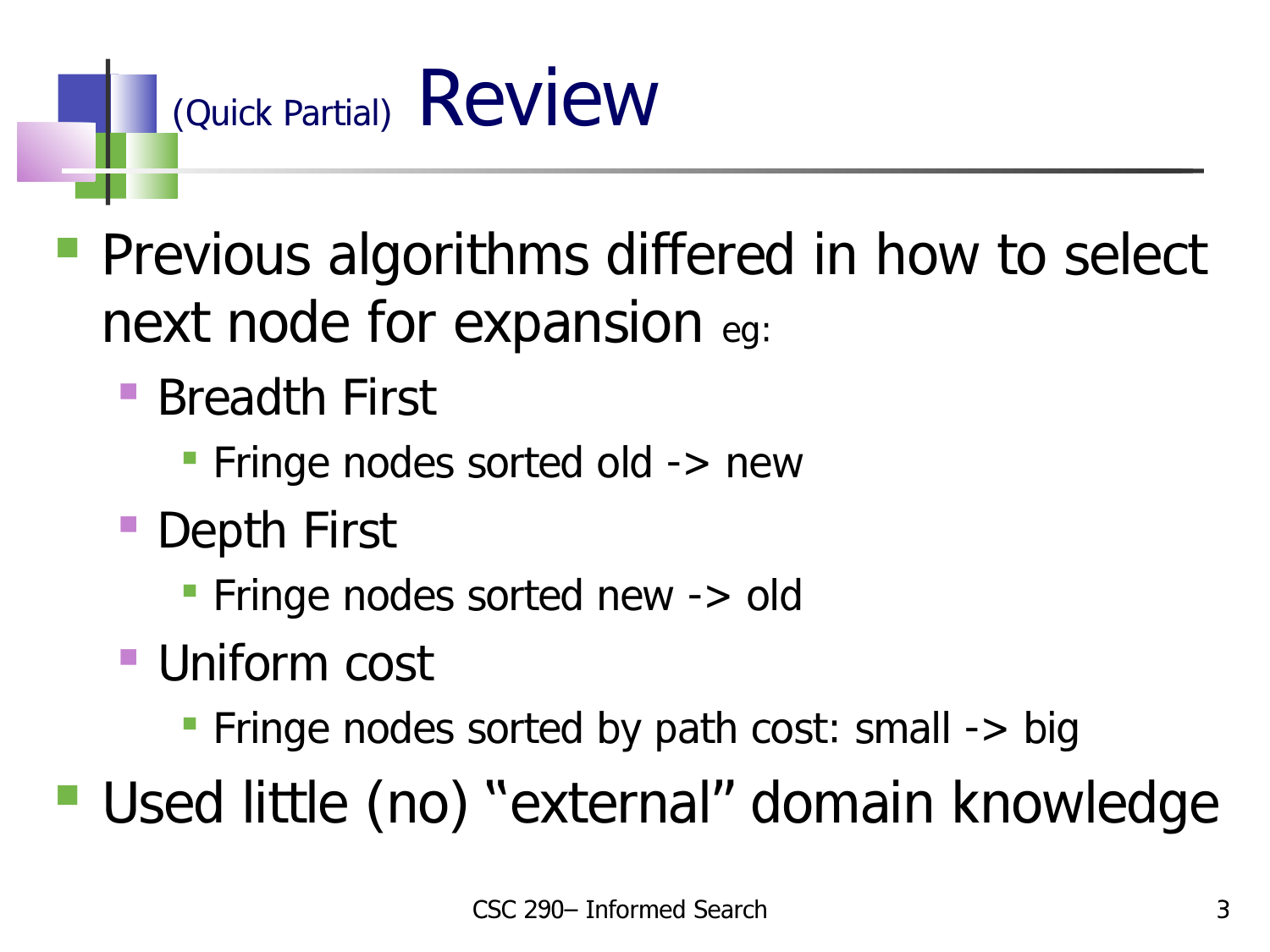

# (Quick Partial) Review
Previous algorithms differed in how to select next node for expansion eg:
Breadth First
Fringe nodes sorted old -> new
Depth First
Fringe nodes sorted new -> old
Uniform cost
Fringe nodes sorted by path cost: small -> big
Used little (no) “external” domain knowledge